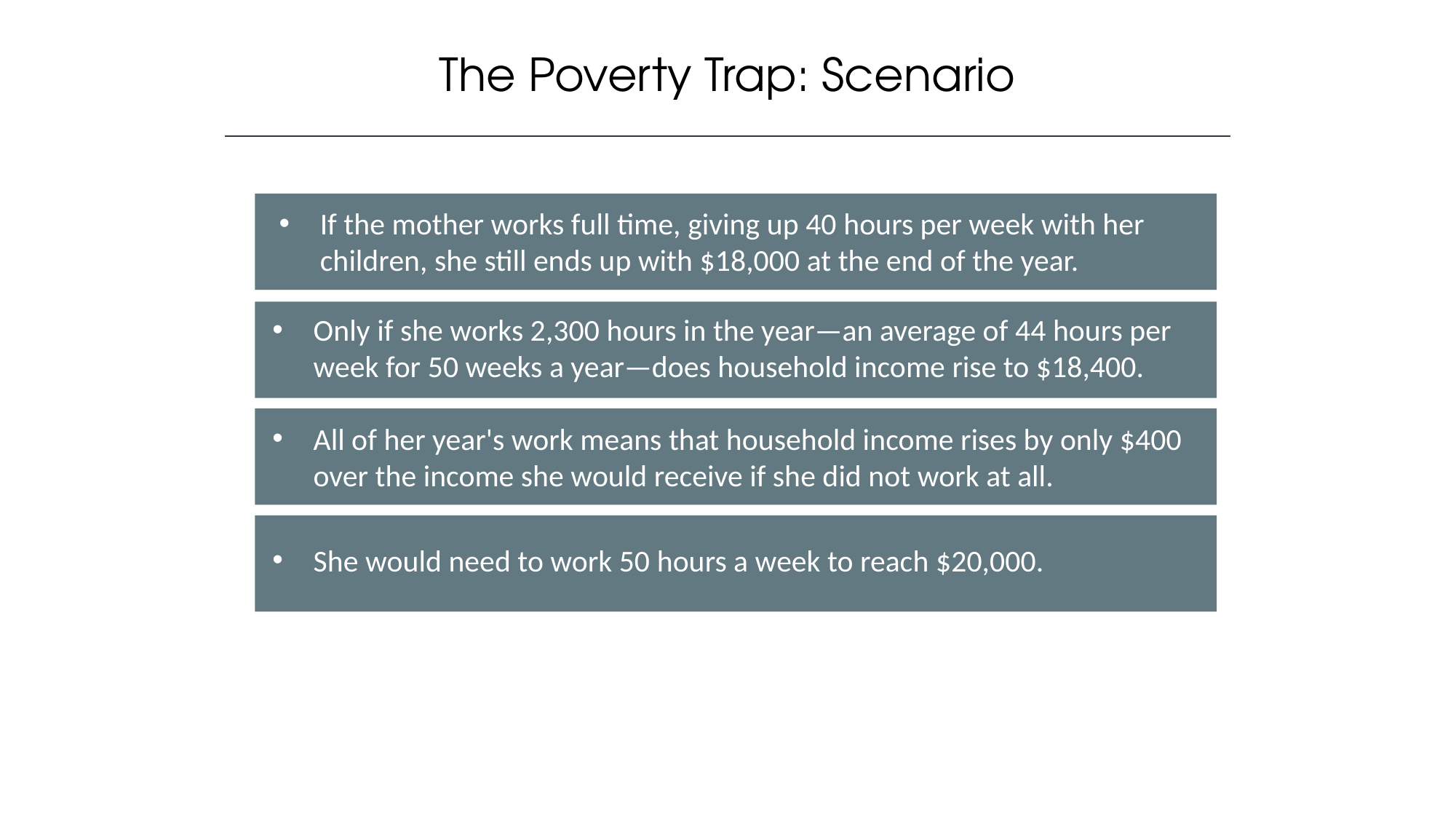

The Poverty Trap: Scenario

If the mother works full time, giving up 40 hours per week with her children, she still ends up with $18,000 at the end of the year.

Only if she works 2,300 hours in the year—an average of 44 hours per week for 50 weeks a year—does household income rise to $18,400.

All of her year's work means that household income rises by only $400 over the income she would receive if she did not work at all.

She would need to work 50 hours a week to reach $20,000.